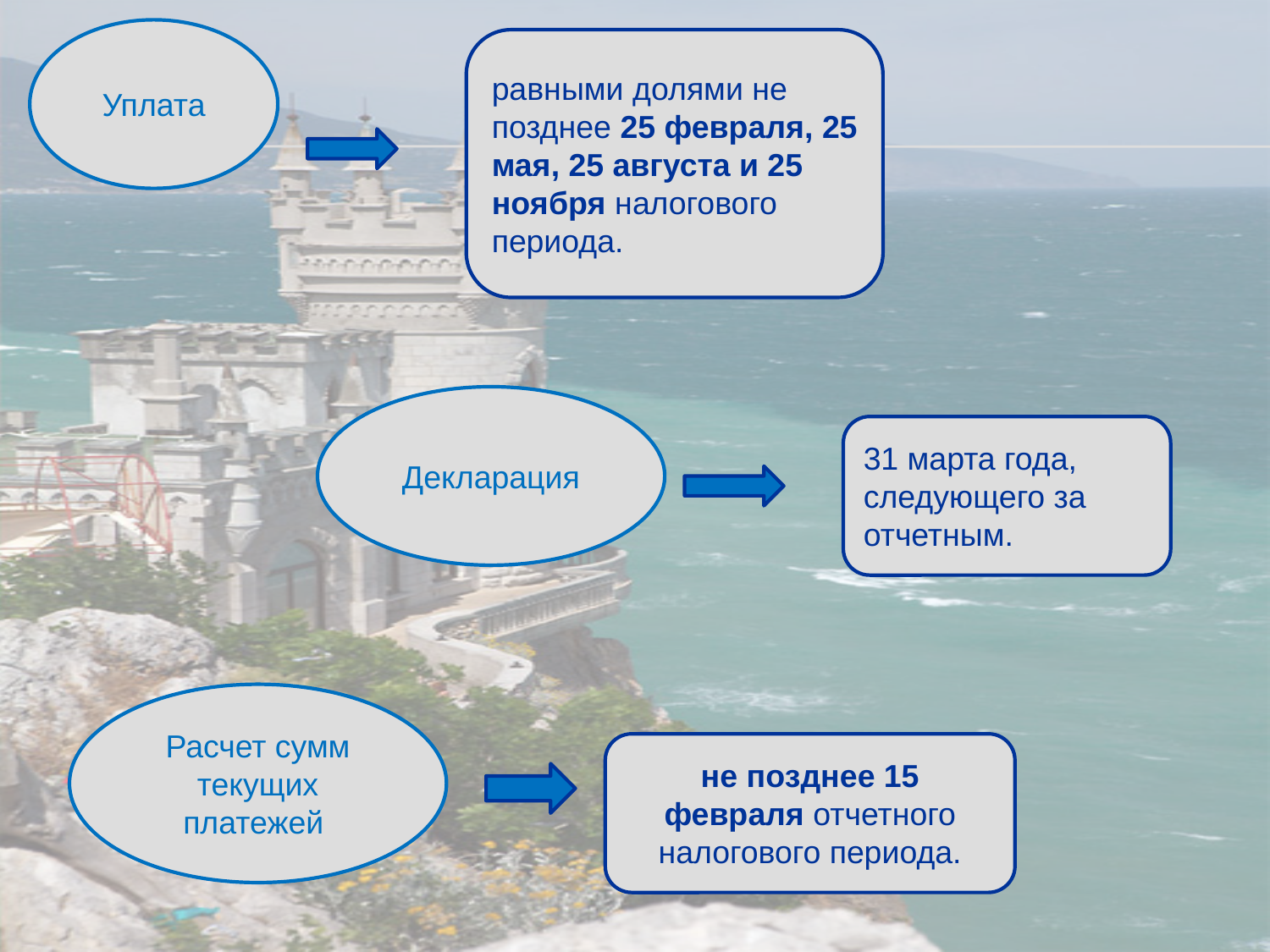

Уплата
равными долями не позднее 25 февраля, 25 мая, 25 августа и 25 ноября налогового периода.

Декларация
31 марта года, следующего за отчетным.

Расчет сумм текущих платежей
не позднее 15 февраля отчетного налогового периода.